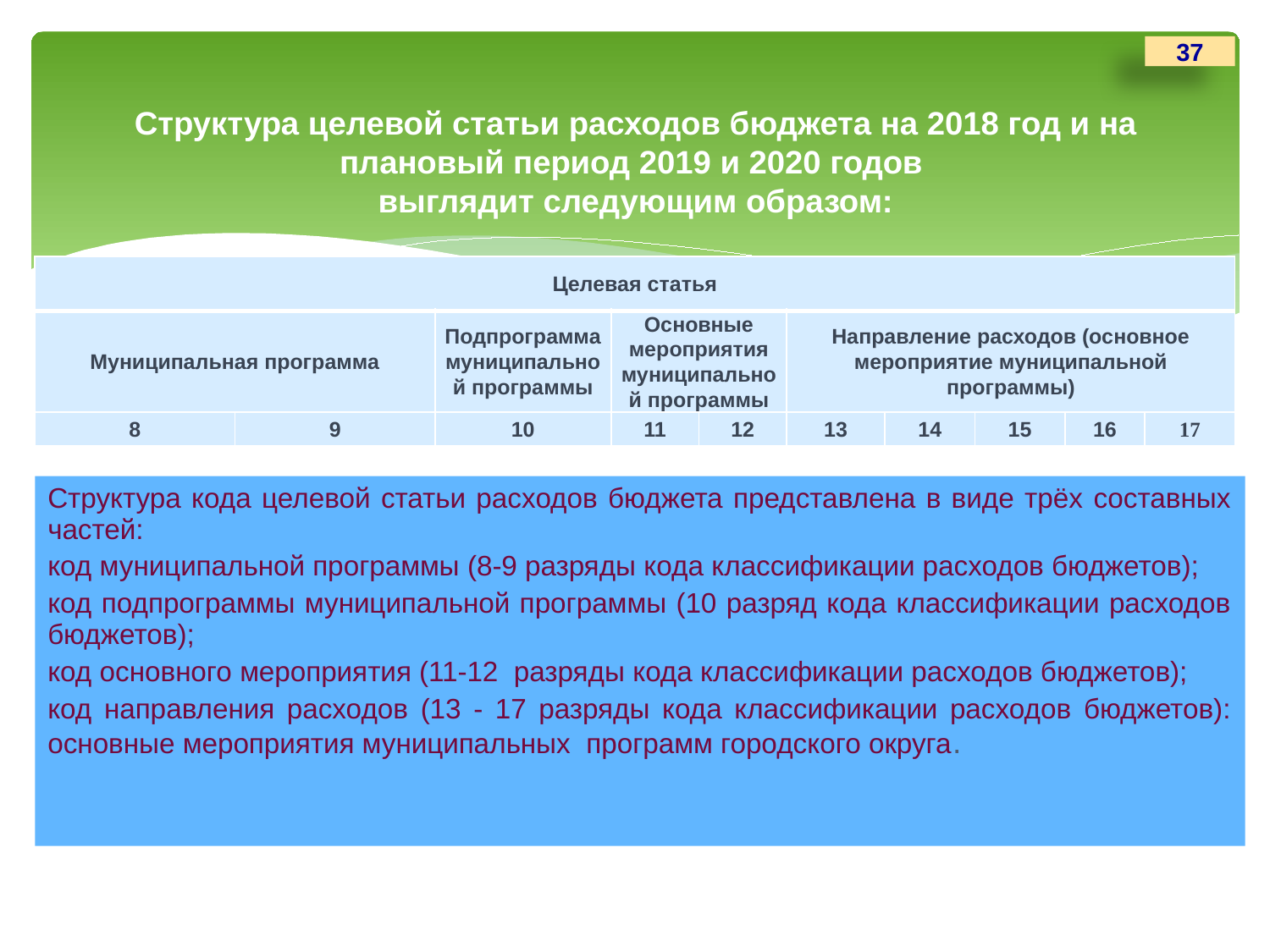

37
# Структура целевой статьи расходов бюджета на 2018 год и на плановый период 2019 и 2020 годов выглядит следующим образом:
| Целевая статья |  |  |  |  |  |  |  |  |  |
| --- | --- | --- | --- | --- | --- | --- | --- | --- | --- |
| Муниципальная программа |  | Подпрограмма муниципальной программы | Основные мероприятия муниципальной программы |  | Направление расходов (основное мероприятие муниципальной программы) |  |  |  |  |
| 8 | 9 | 10 | 11 | 12 | 13 | 14 | 15 | 16 | 17 |
Структура кода целевой статьи расходов бюджета представлена в виде трёх составных частей:
код муниципальной программы (8-9 разряды кода классификации расходов бюджетов);
код подпрограммы муниципальной программы (10 разряд кода классификации расходов бюджетов);
код основного мероприятия (11-12  разряды кода классификации расходов бюджетов);
код направления расходов (13 - 17 разряды кода классификации расходов бюджетов): основные мероприятия муниципальных  программ городского округа.